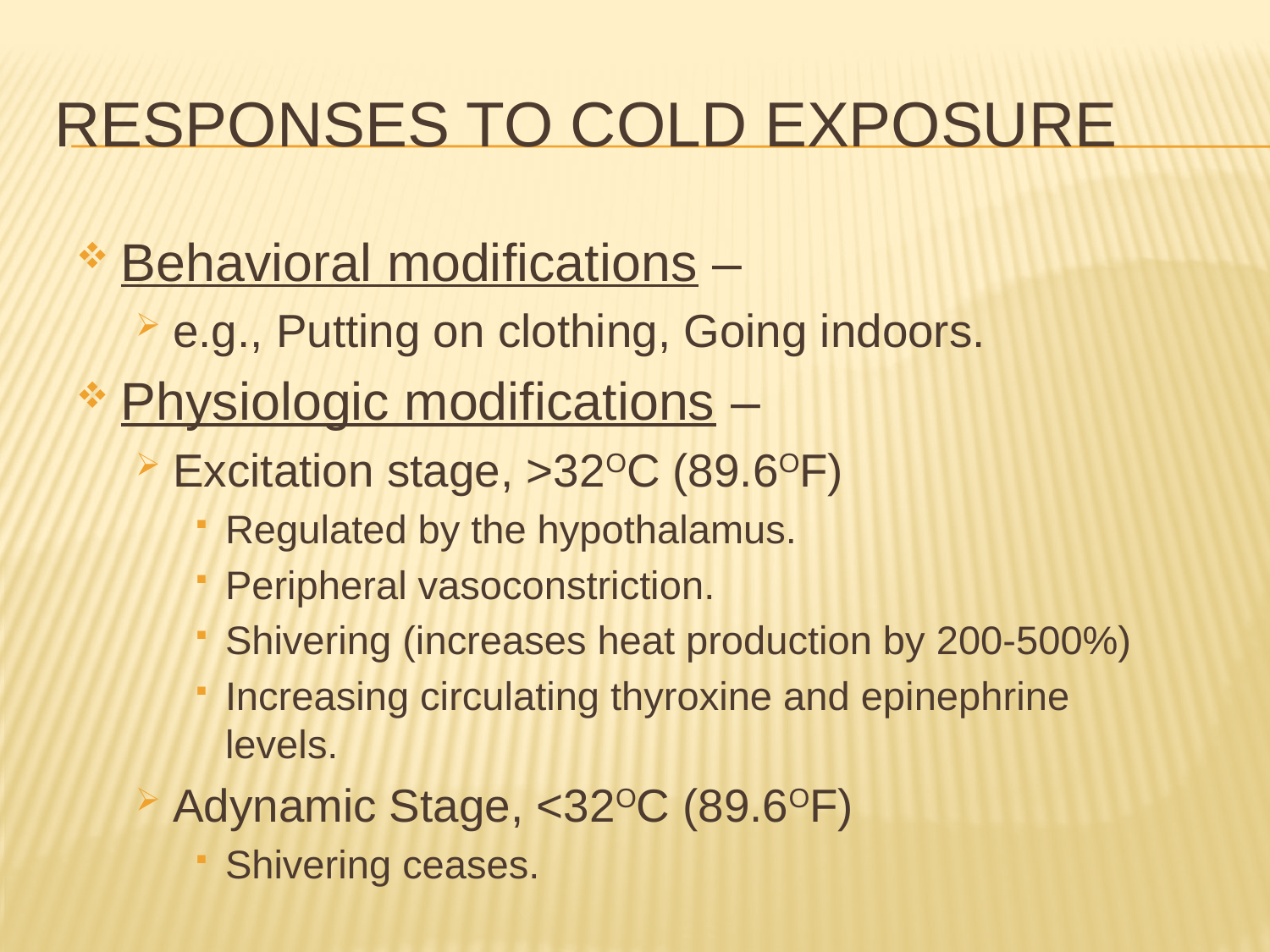

# Responses to Cold Exposure
Behavioral modifications –
e.g., Putting on clothing, Going indoors.
Physiologic modifications –
Excitation stage, >32OC (89.6OF)
Regulated by the hypothalamus.
Peripheral vasoconstriction.
Shivering (increases heat production by 200-500%)
Increasing circulating thyroxine and epinephrine levels.
Adynamic Stage, <32OC (89.6OF)
Shivering ceases.